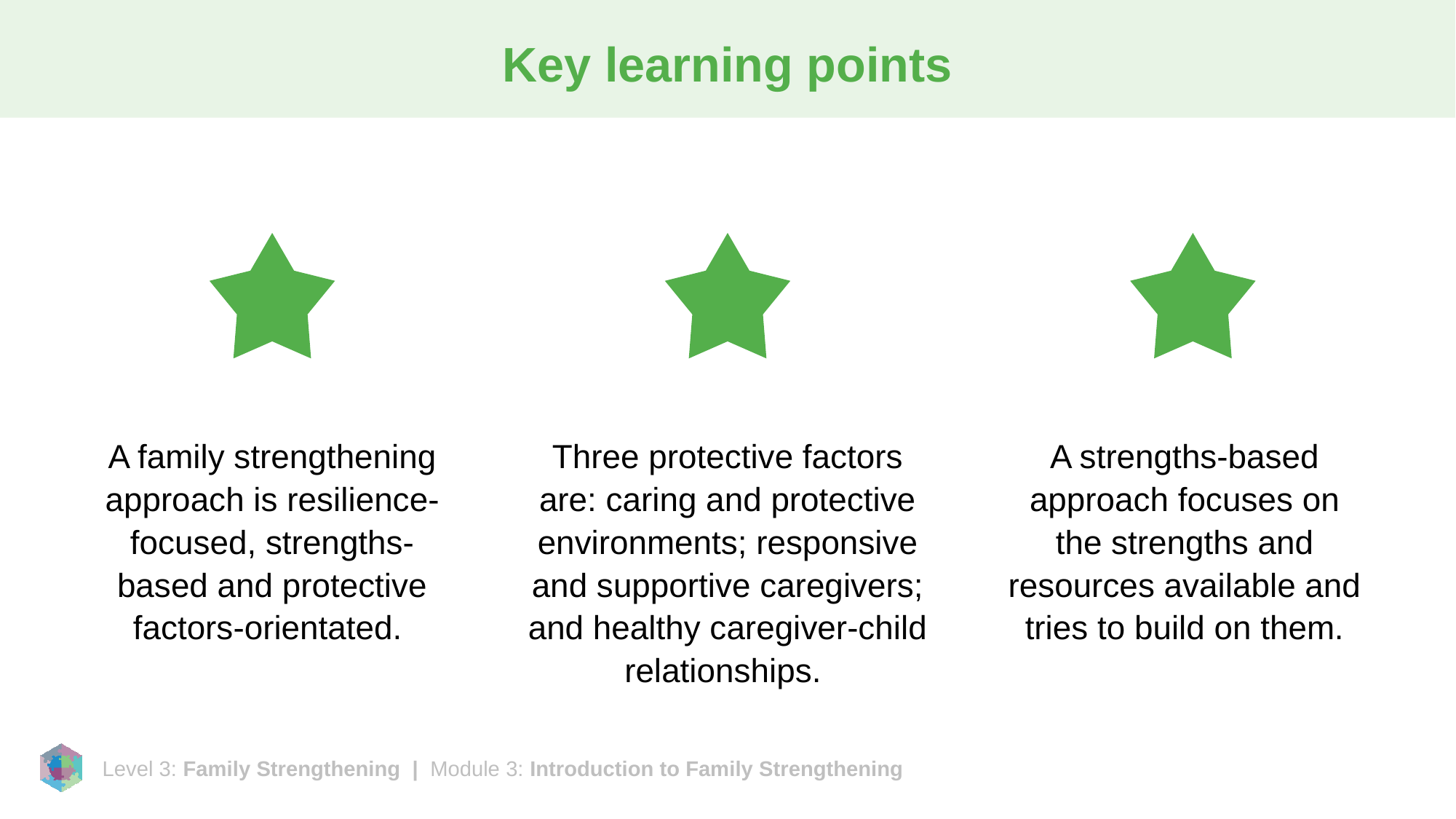

# Key learning points

A family strengthening approach is resilience-focused, strengths-based and protective factors-orientated.
Three protective factors are: caring and protective environments; responsive and supportive caregivers; and healthy caregiver-child relationships.
A strengths-based approach focuses on the strengths and resources available and tries to build on them.